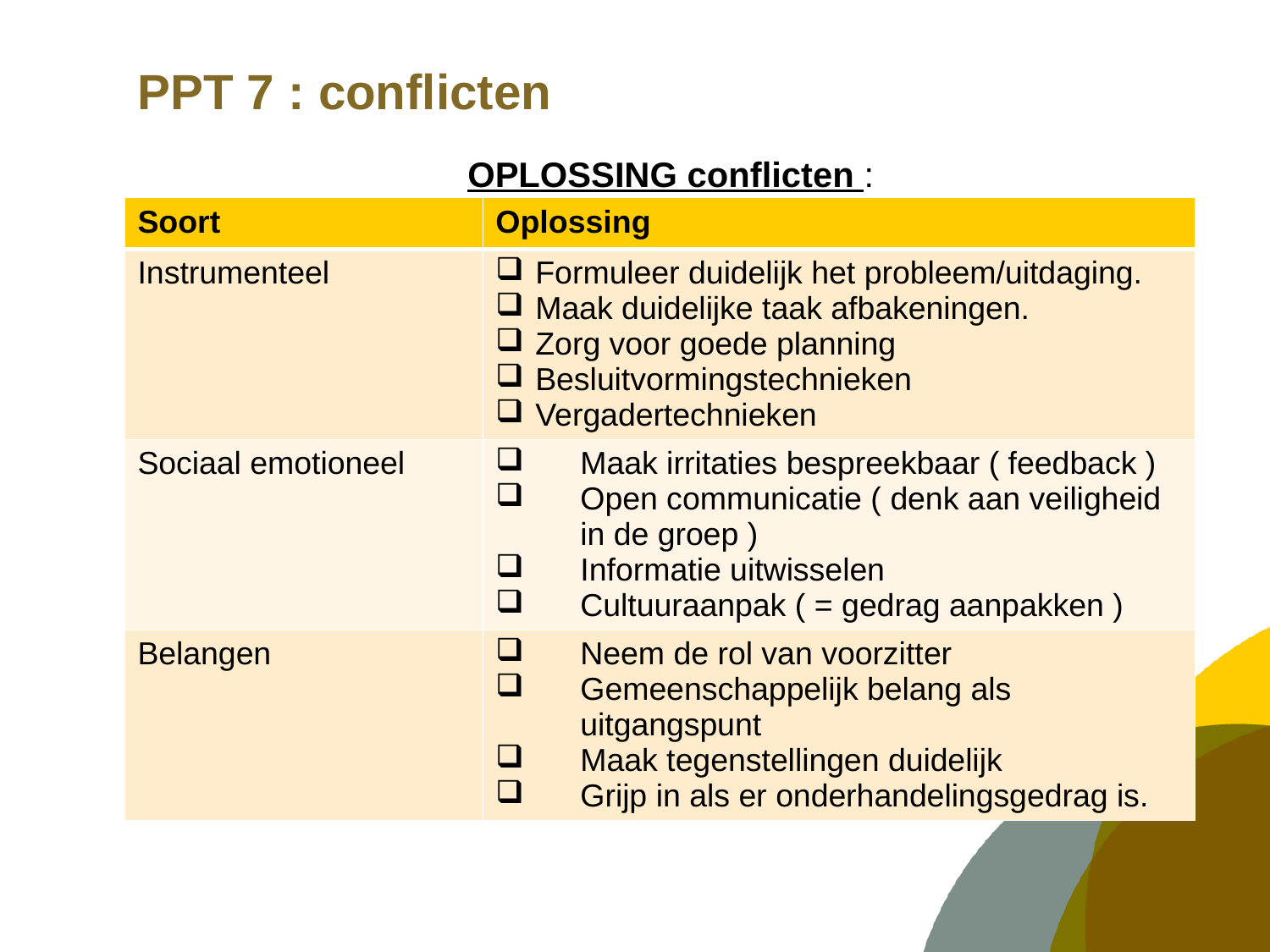

# PPT 7 : conflicten
OPLOSSING conflicten :

| Soort | Oplossing |
| --- | --- |
| Instrumenteel | Formuleer duidelijk het probleem/uitdaging. Maak duidelijke taak afbakeningen. Zorg voor goede planning Besluitvormingstechnieken Vergadertechnieken |
| Sociaal emotioneel | Maak irritaties bespreekbaar ( feedback ) Open communicatie ( denk aan veiligheid in de groep ) Informatie uitwisselen Cultuuraanpak ( = gedrag aanpakken ) |
| Belangen | Neem de rol van voorzitter Gemeenschappelijk belang als uitgangspunt Maak tegenstellingen duidelijk Grijp in als er onderhandelingsgedrag is. |